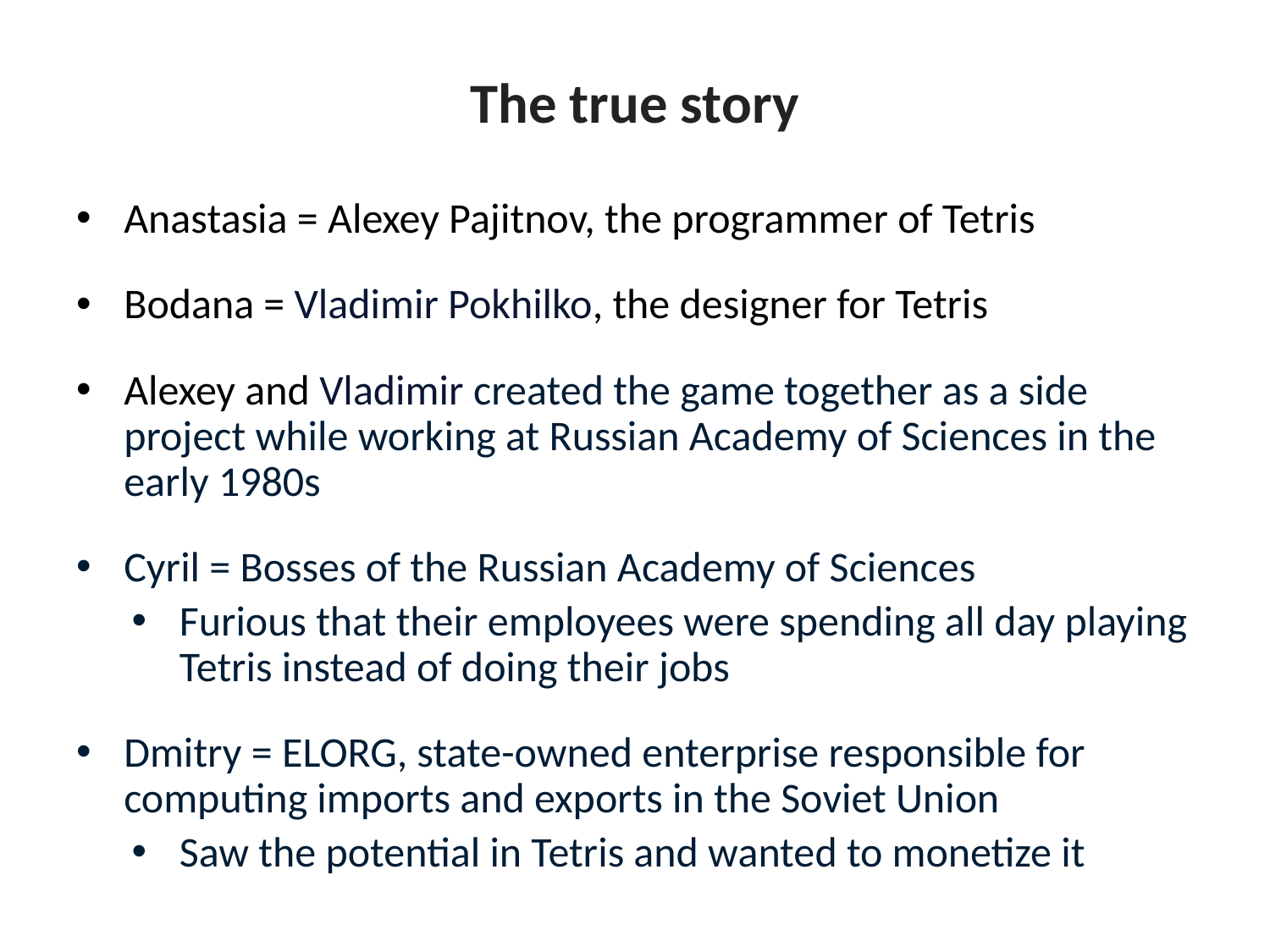

# The true story
Anastasia = Alexey Pajitnov, the programmer of Tetris

Bodana = Vladimir Pokhilko, the designer for Tetris

Alexey and Vladimir created the game together as a side project while working at Russian Academy of Sciences in the early 1980s

Cyril = Bosses of the Russian Academy of Sciences
Furious that their employees were spending all day playing Tetris instead of doing their jobs

Dmitry = ELORG, state-owned enterprise responsible for computing imports and exports in the Soviet Union
Saw the potential in Tetris and wanted to monetize it